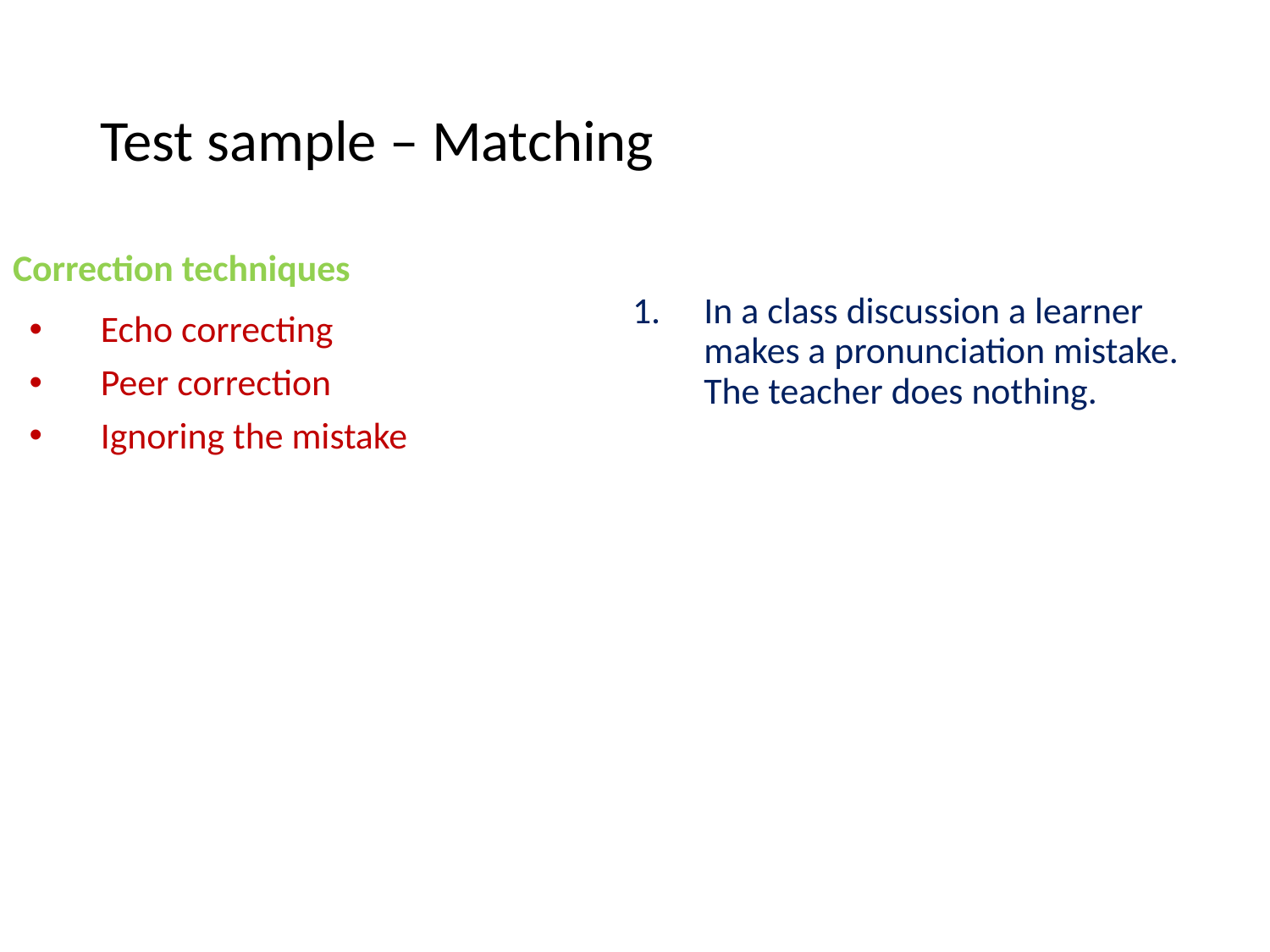

# Test sample – Matching
Correction techniques
Echo correcting
Peer correction
Ignoring the mistake
In a class discussion a learner makes a pronunciation mistake. The teacher does nothing.